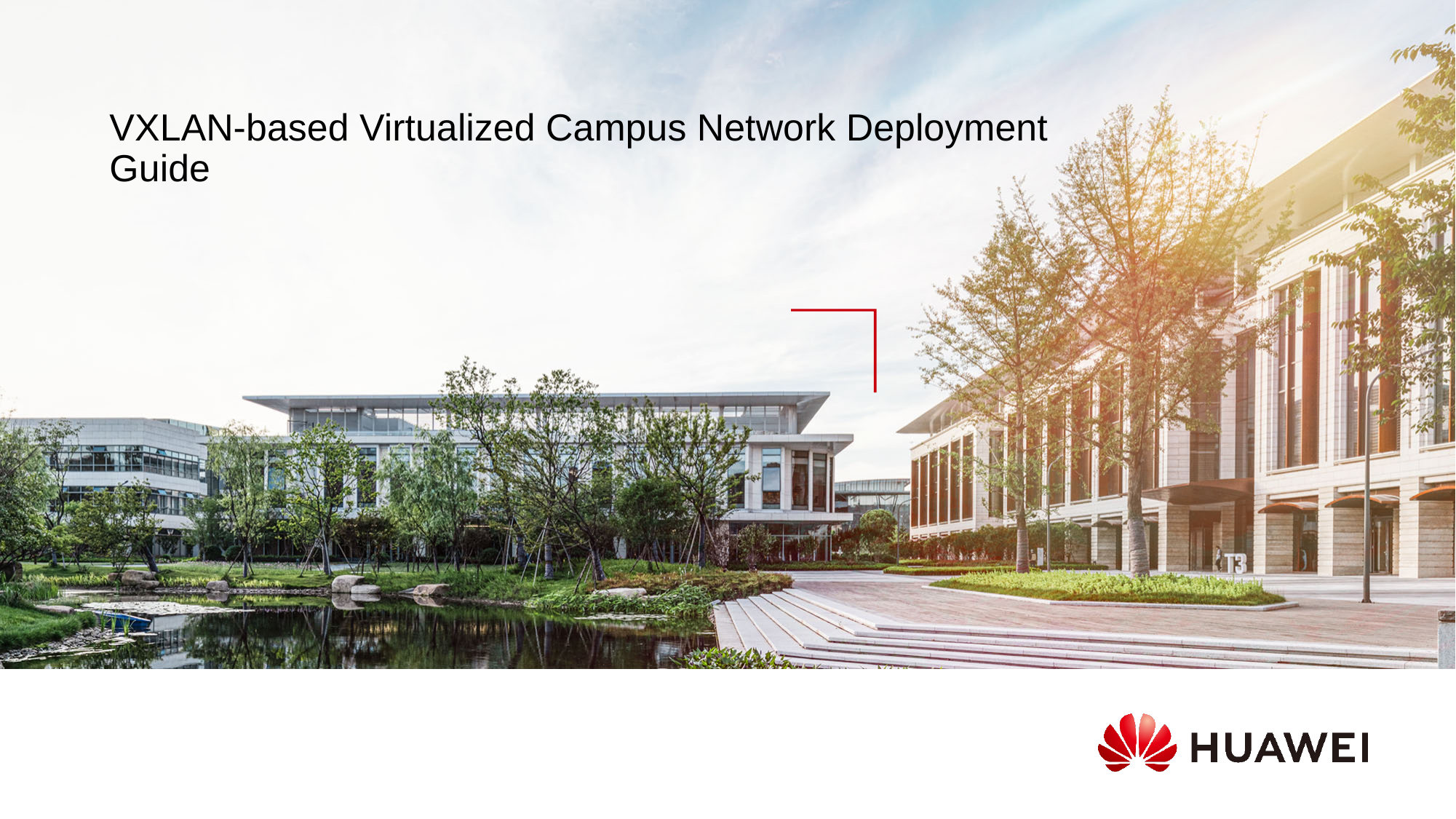

# VXLAN-based Virtualized Campus Network Deployment Guide